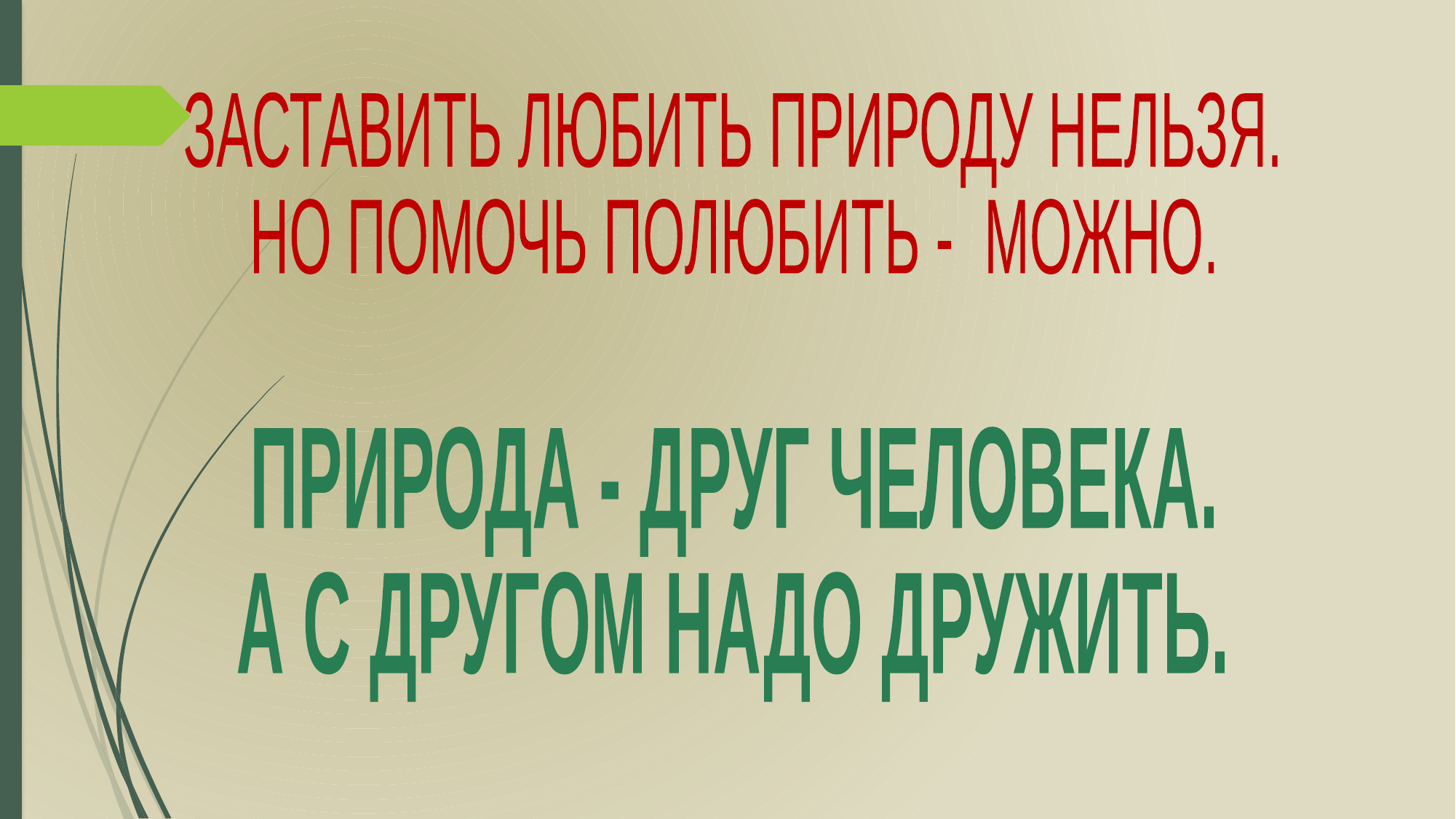

ЗАСТАВИТЬ ЛЮБИТЬ ПРИРОДУ НЕЛЬЗЯ.
НО ПОМОЧЬ ПОЛЮБИТЬ -  МОЖНО.
ПРИРОДА - ДРУГ ЧЕЛОВЕКА.
А С ДРУГОМ НАДО ДРУЖИТЬ.